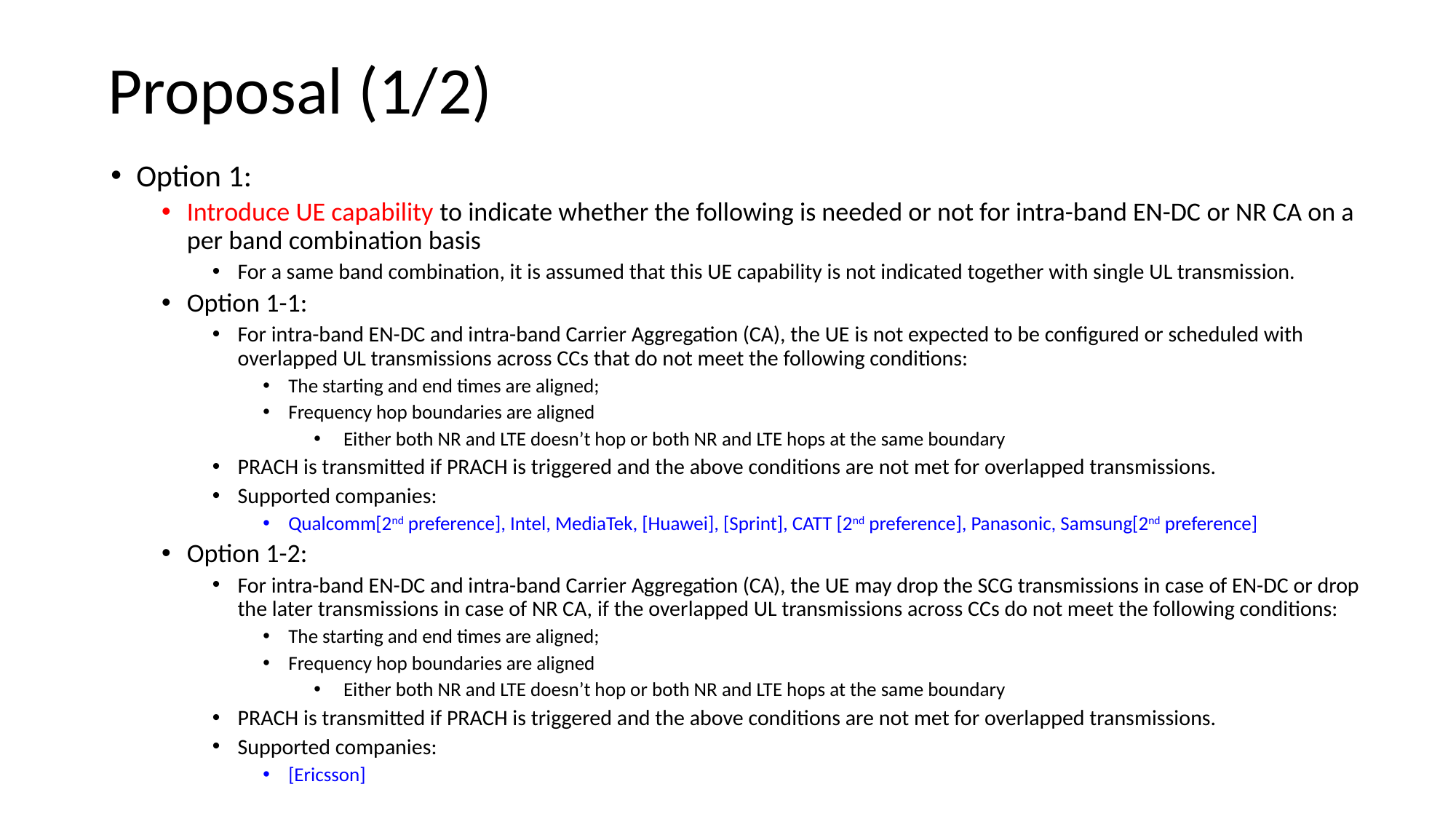

# Proposal (1/2)
Option 1:
Introduce UE capability to indicate whether the following is needed or not for intra-band EN-DC or NR CA on a per band combination basis
For a same band combination, it is assumed that this UE capability is not indicated together with single UL transmission.
Option 1-1:
For intra-band EN-DC and intra-band Carrier Aggregation (CA), the UE is not expected to be configured or scheduled with overlapped UL transmissions across CCs that do not meet the following conditions:
The starting and end times are aligned;
Frequency hop boundaries are aligned
 Either both NR and LTE doesn’t hop or both NR and LTE hops at the same boundary
PRACH is transmitted if PRACH is triggered and the above conditions are not met for overlapped transmissions.
Supported companies:
Qualcomm[2nd preference], Intel, MediaTek, [Huawei], [Sprint], CATT [2nd preference], Panasonic, Samsung[2nd preference]
Option 1-2:
For intra-band EN-DC and intra-band Carrier Aggregation (CA), the UE may drop the SCG transmissions in case of EN-DC or drop the later transmissions in case of NR CA, if the overlapped UL transmissions across CCs do not meet the following conditions:
The starting and end times are aligned;
Frequency hop boundaries are aligned
 Either both NR and LTE doesn’t hop or both NR and LTE hops at the same boundary
PRACH is transmitted if PRACH is triggered and the above conditions are not met for overlapped transmissions.
Supported companies:
[Ericsson]